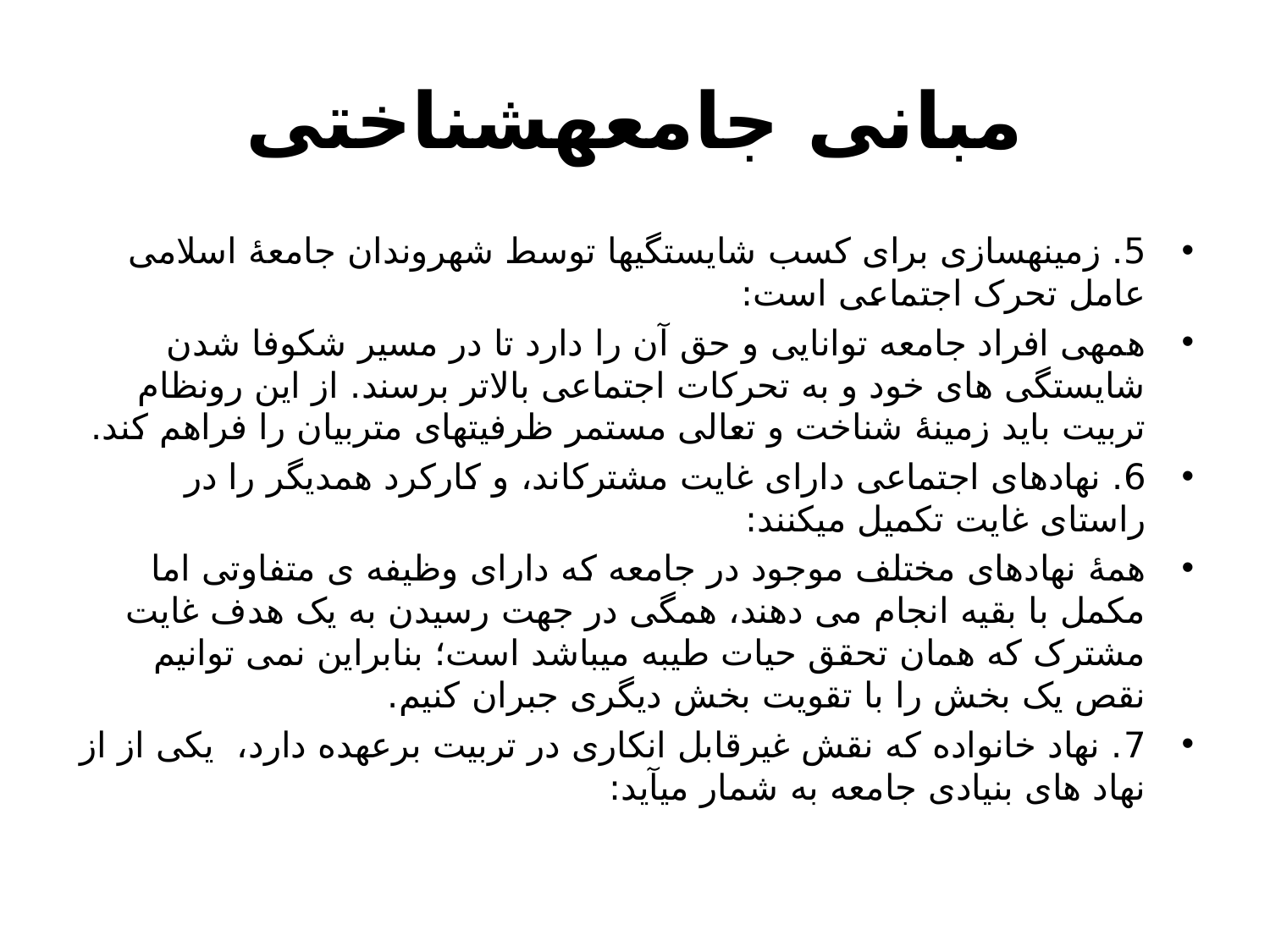

# مبانی جامعه‏شناختی
5. زمینه‏سازی برای کسب شایستگی‏ها توسط شهروندان جامعۀ اسلامی عامل تحرک اجتماعی است:
همه‏ی افراد جامعه توانایی و حق آن را دارد تا در مسیر شکوفا شدن شایستگی های خود و به تحرکات اجتماعی بالاتر برسند. از این رونظام تربیت باید زمینۀ شناخت و تعالی مستمر ظرفیت‏های متربیان را فراهم کند.
6. نهادهای اجتماعی دارای غایت مشترک‏اند، و کارکرد همدیگر را در راستای غایت تکمیل می‏کنند:
همۀ نهادهای مختلف موجود در جامعه که دارای وظیفه ی متفاوتی اما مکمل با بقیه انجام می دهند، همگی در جهت رسیدن به یک هدف غایت مشترک که همان تحقق حیات طیبه می‏باشد است؛ بنابراین نمی توانیم نقص یک بخش را با تقویت بخش دیگری جبران کنیم.
7. نهاد خانواده که نقش غیرقابل انکاری در تربیت برعهده دارد،  یکی از از نهاد های بنیادی جامعه به شمار می‏آید: